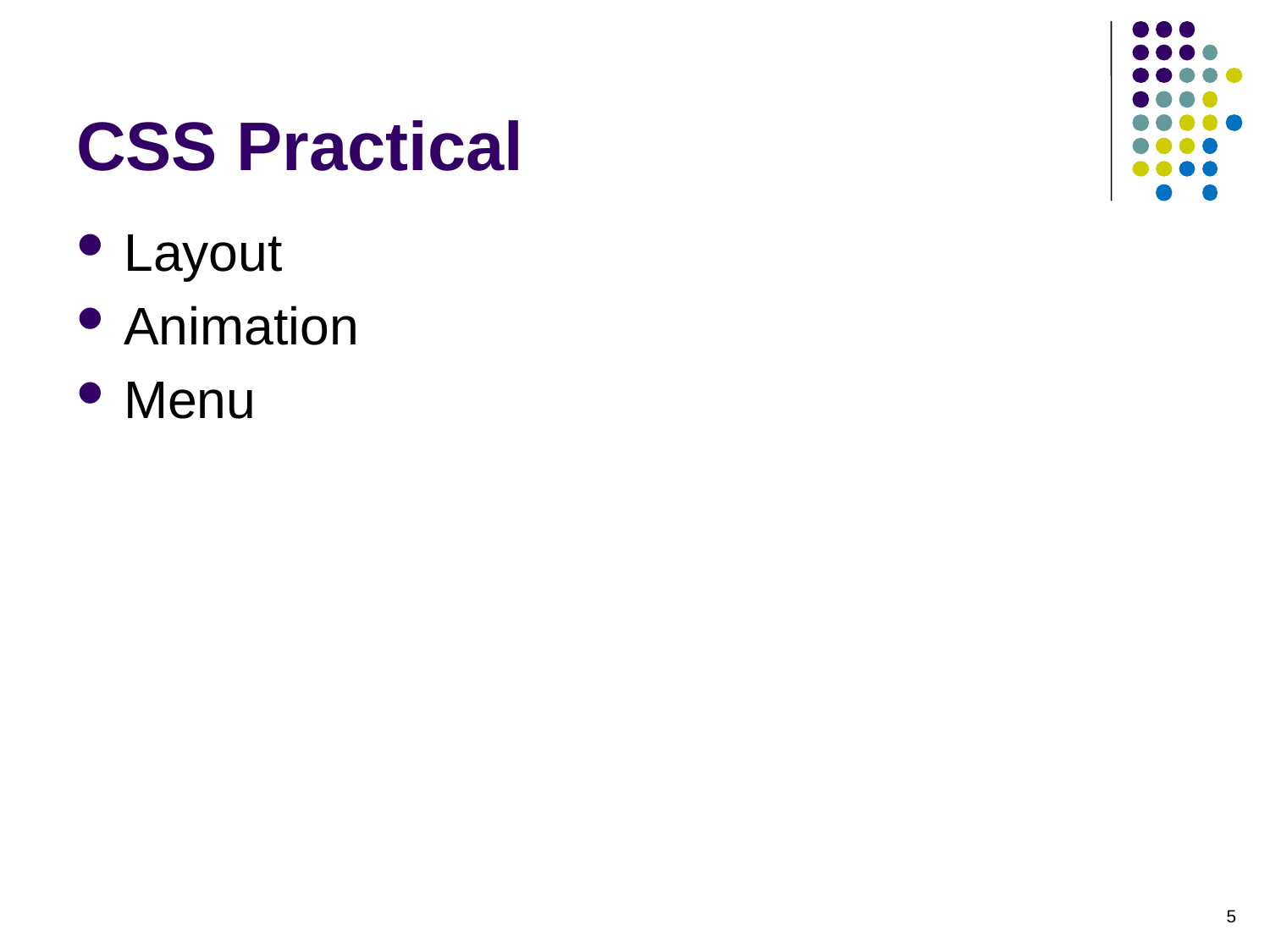

# CSS Practical
Layout
Animation
Menu
5